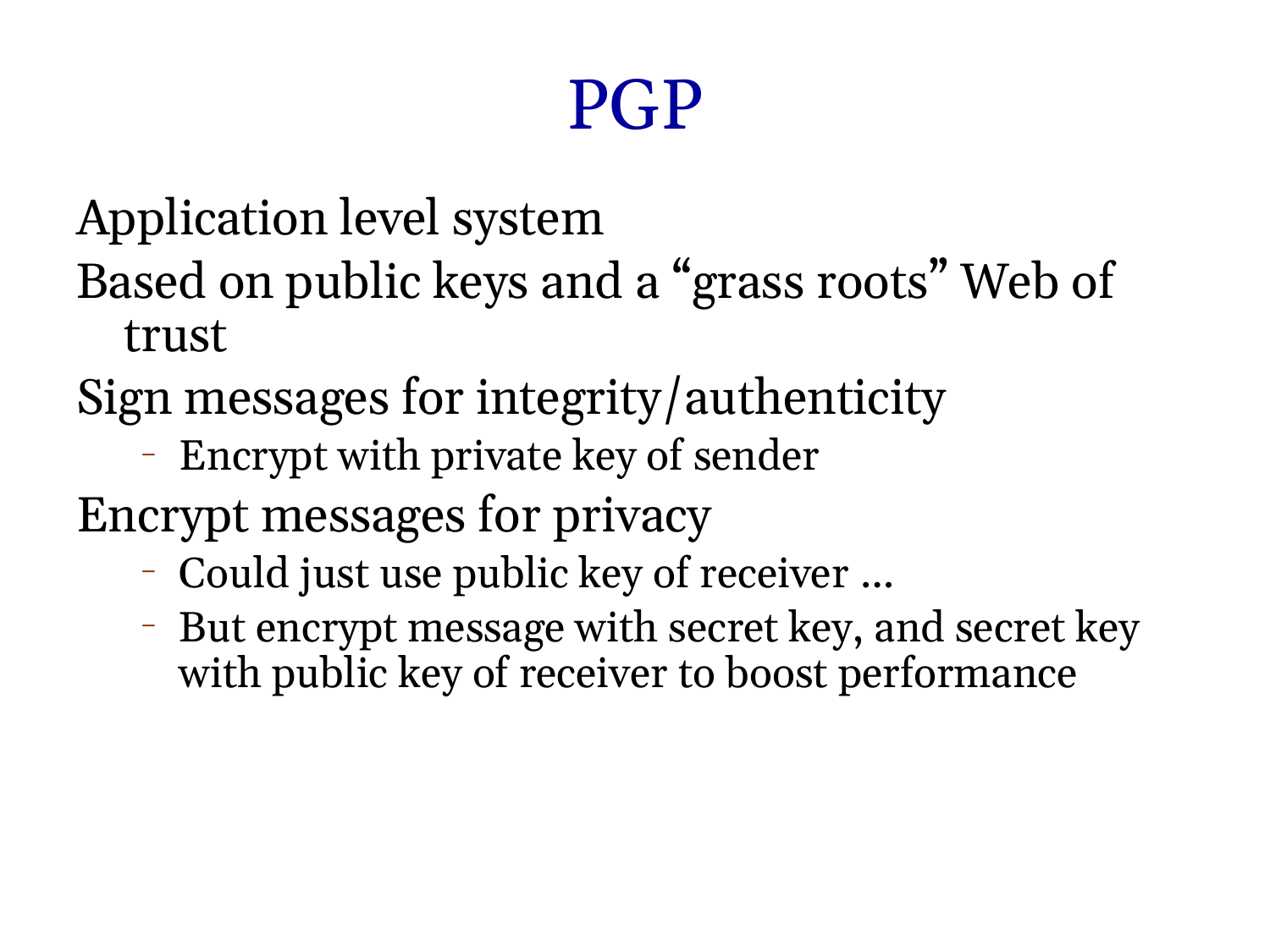

# PGP
Application level system
Based on public keys and a “grass roots” Web of trust
Sign messages for integrity/authenticity
Encrypt with private key of sender
Encrypt messages for privacy
Could just use public key of receiver …
But encrypt message with secret key, and secret key with public key of receiver to boost performance